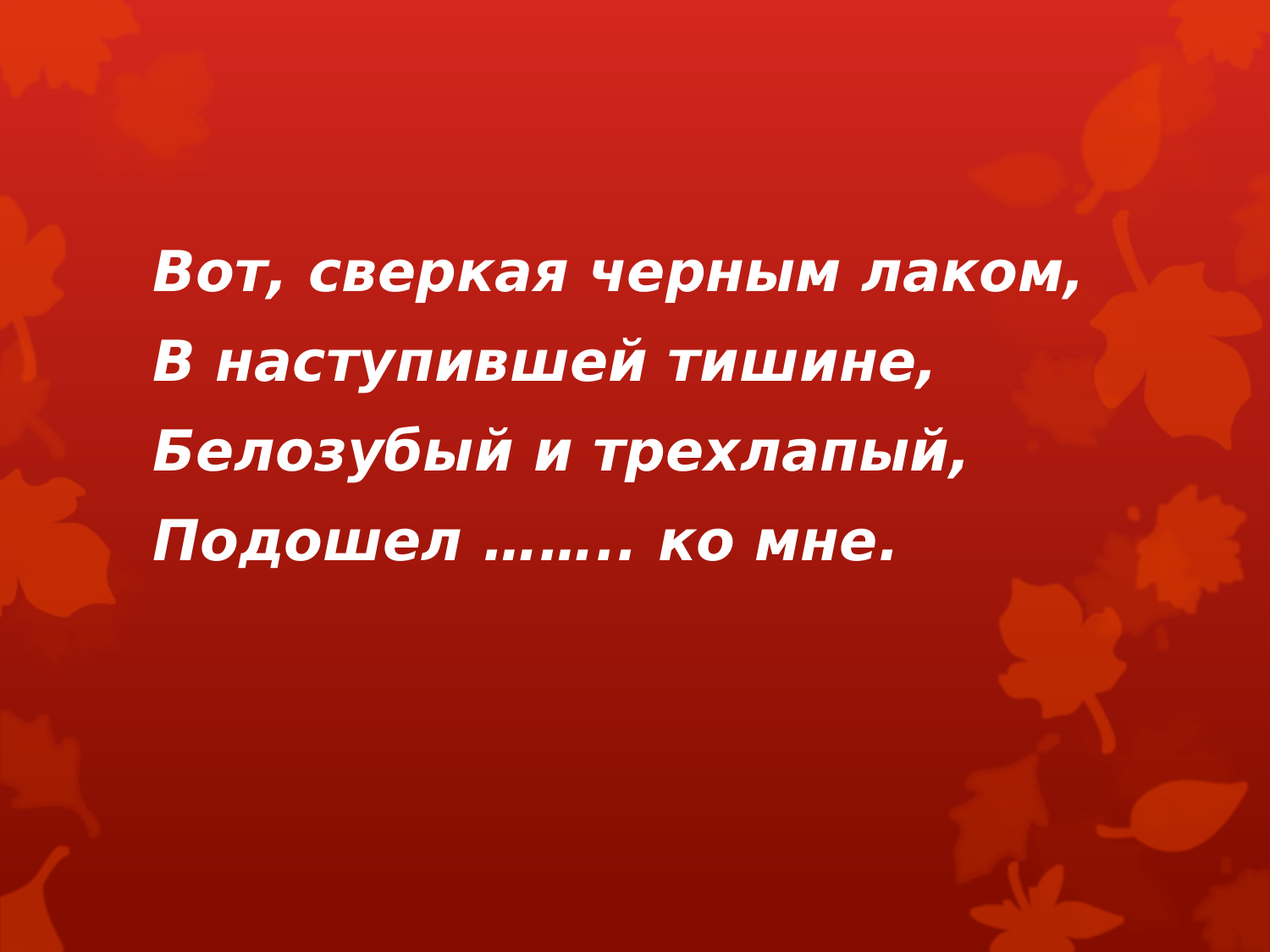

#
Вот, сверкая черным лаком,
В наступившей тишине,
Белозубый и трехлапый,
Подошел …….. ко мне.